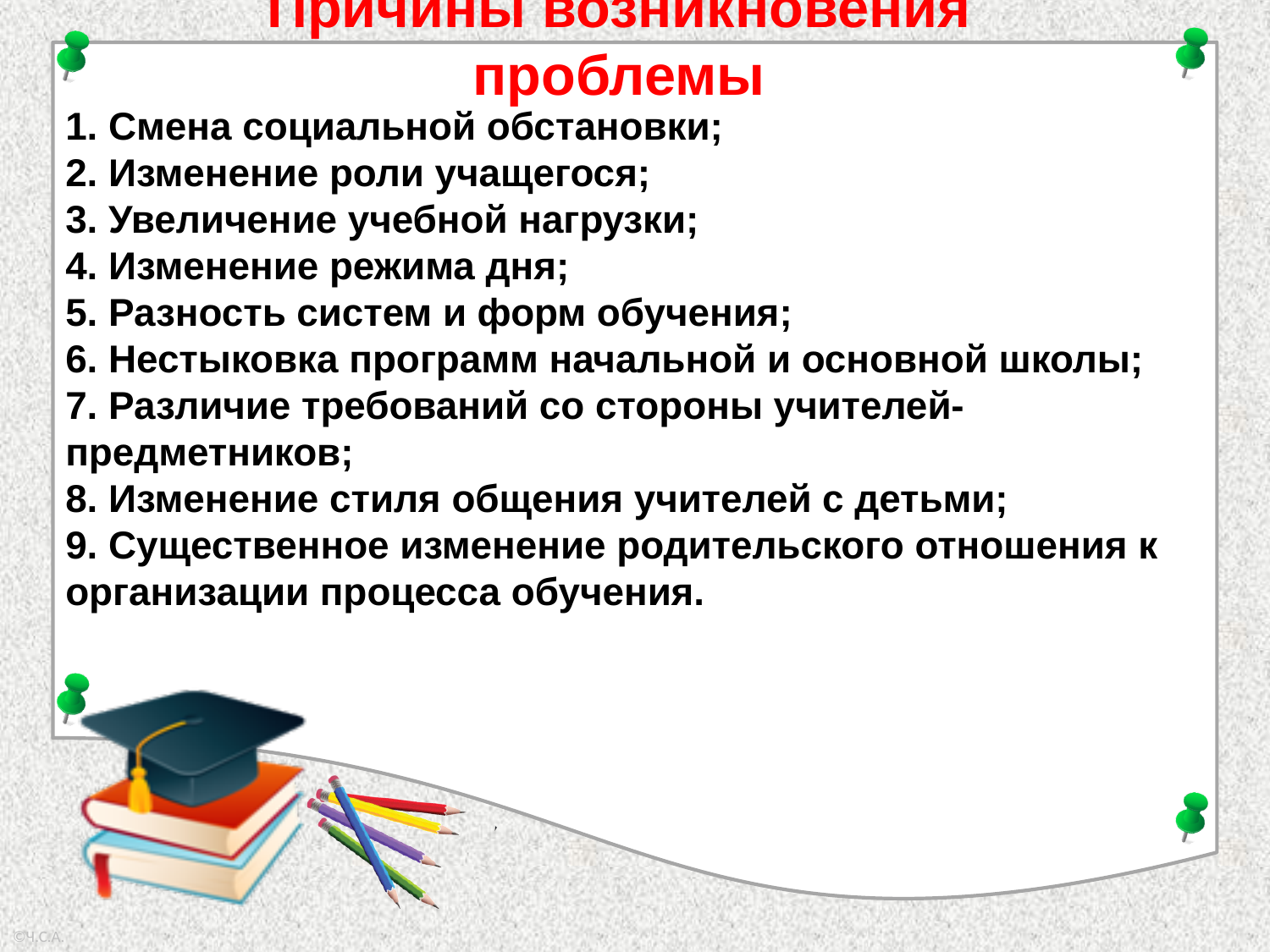

# Причины возникновения проблемы

1. Смена социальной обстановки;
2. Изменение роли учащегося;
3. Увеличение учебной нагрузки;
4. Изменение режима дня;
5. Разность систем и форм обучения;
6. Нестыковка программ начальной и основной школы;
7. Различие требований со стороны учителей-предметников;
8. Изменение стиля общения учителей с детьми;
9. Существенное изменение родительского отношения к организации процесса обучения.